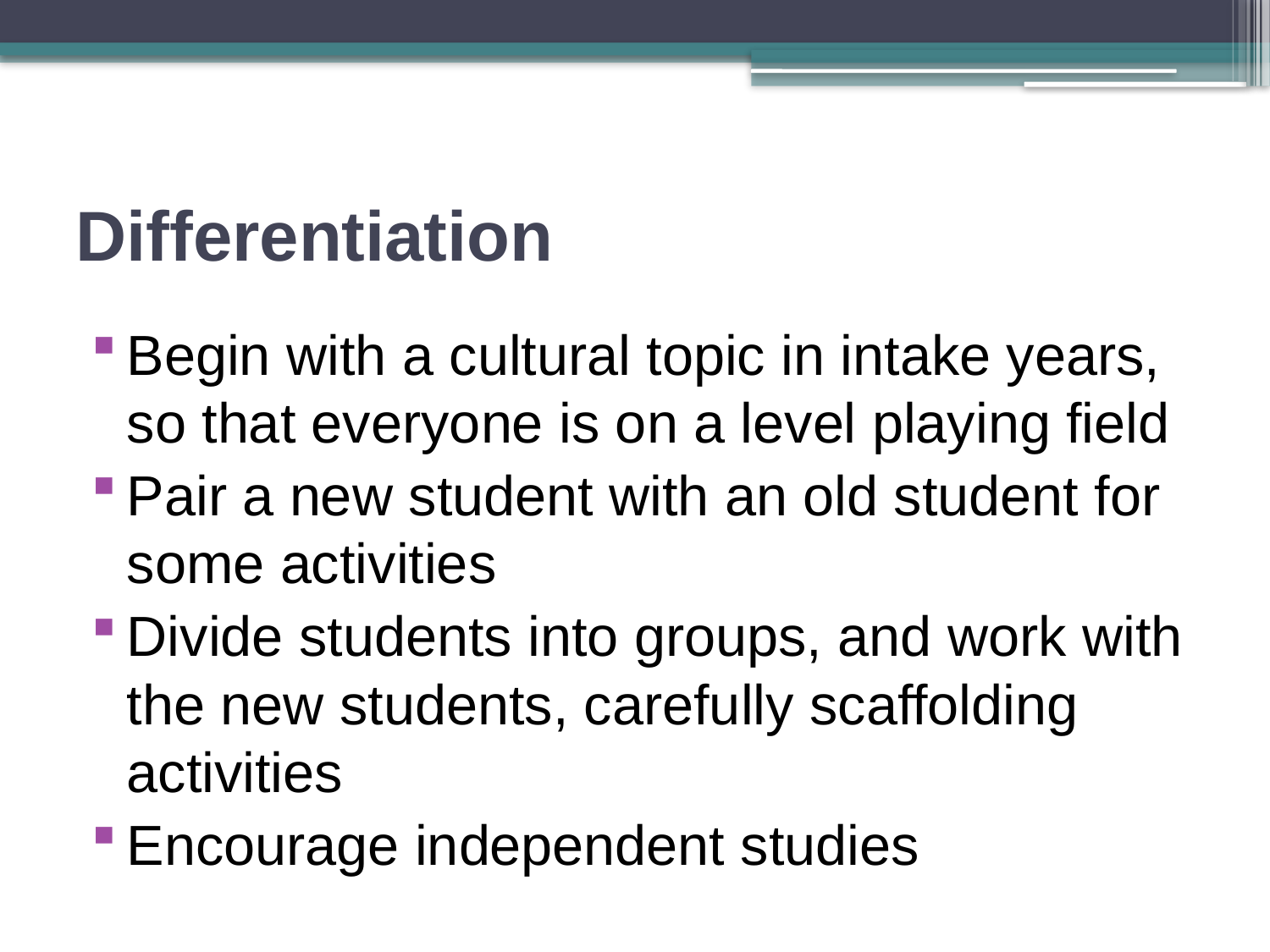

# Differentiation
Begin with a cultural topic in intake years, so that everyone is on a level playing field
Pair a new student with an old student for some activities
Divide students into groups, and work with the new students, carefully scaffolding activities
Encourage independent studies